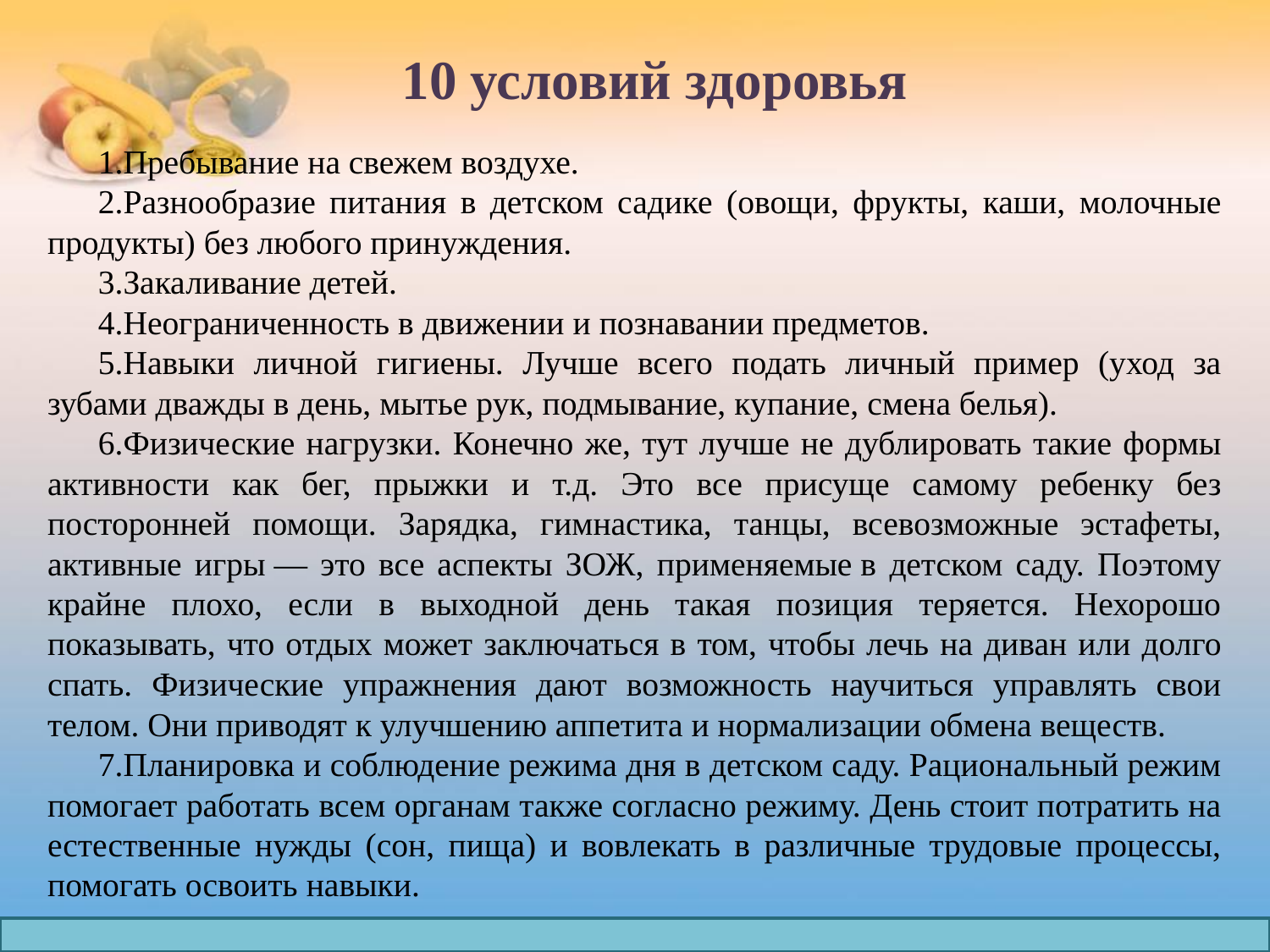

# 10 условий здоровья
Пребывание на свежем воздухе.
Разнообразие питания в детском садике (овощи, фрукты, каши, молочные продукты) без любого принуждения.
Закаливание детей.
Неограниченность в движении и познавании предметов.
Навыки личной гигиены. Лучше всего подать личный пример (уход за зубами дважды в день, мытье рук, подмывание, купание, смена белья).
Физические нагрузки. Конечно же, тут лучше не дублировать такие формы активности как бег, прыжки и т.д. Это все присуще самому ребенку без посторонней помощи. Зарядка, гимнастика, танцы, всевозможные эстафеты, активные игры — это все аспекты ЗОЖ, применяемые в детском саду. Поэтому крайне плохо, если в выходной день такая позиция теряется. Нехорошо показывать, что отдых может заключаться в том, чтобы лечь на диван или долго спать. Физические упражнения дают возможность научиться управлять свои телом. Они приводят к улучшению аппетита и нормализации обмена веществ.
Планировка и соблюдение режима дня в детском саду. Рациональный режим помогает работать всем органам также согласно режиму. День стоит потратить на естественные нужды (сон, пища) и вовлекать в различные трудовые процессы, помогать освоить навыки.